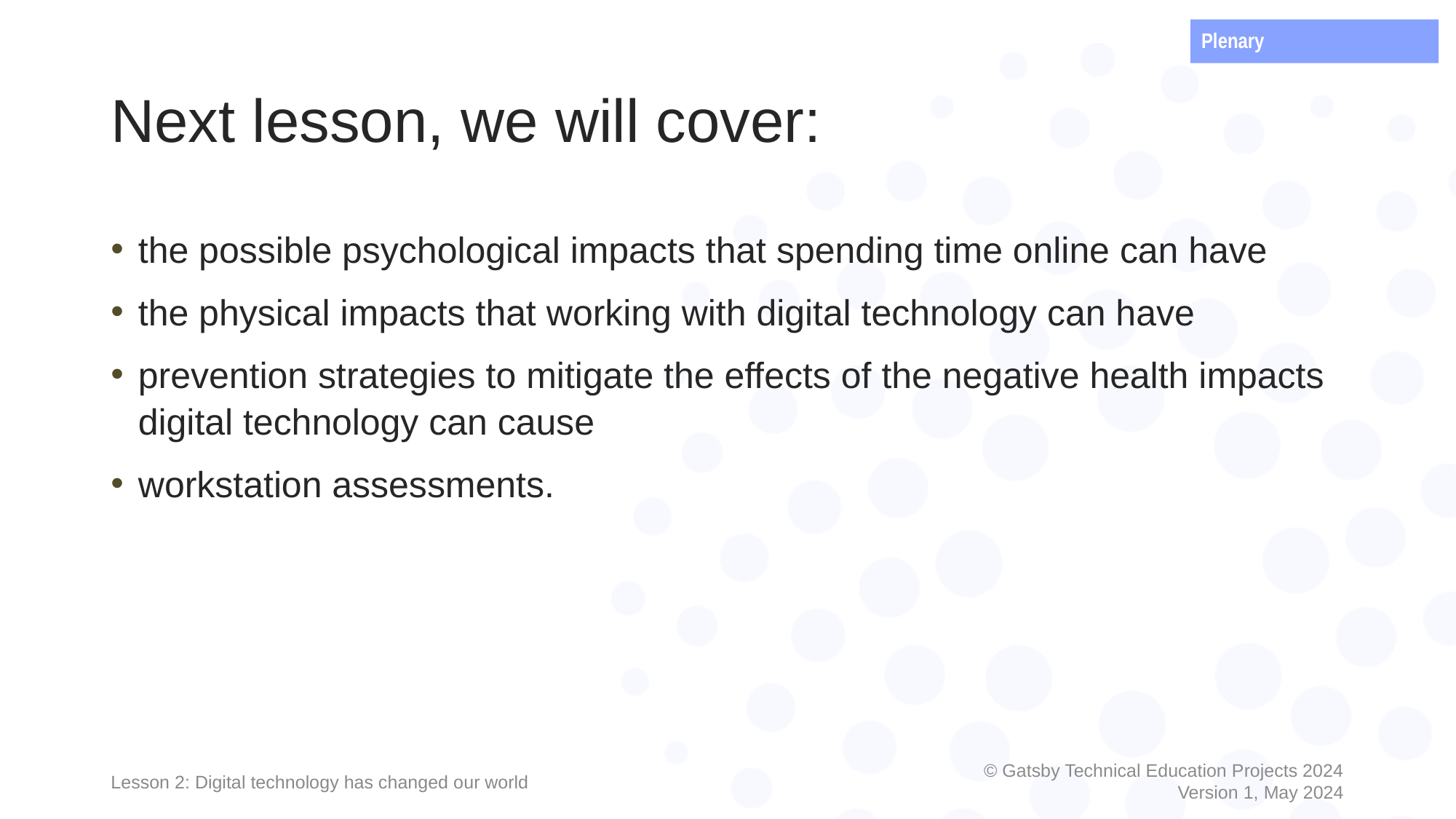

Plenary
# Next lesson, we will cover:
the possible psychological impacts that spending time online can have
the physical impacts that working with digital technology can have
prevention strategies to mitigate the effects of the negative health impacts digital technology can cause
workstation assessments.
Lesson 2: Digital technology has changed our world